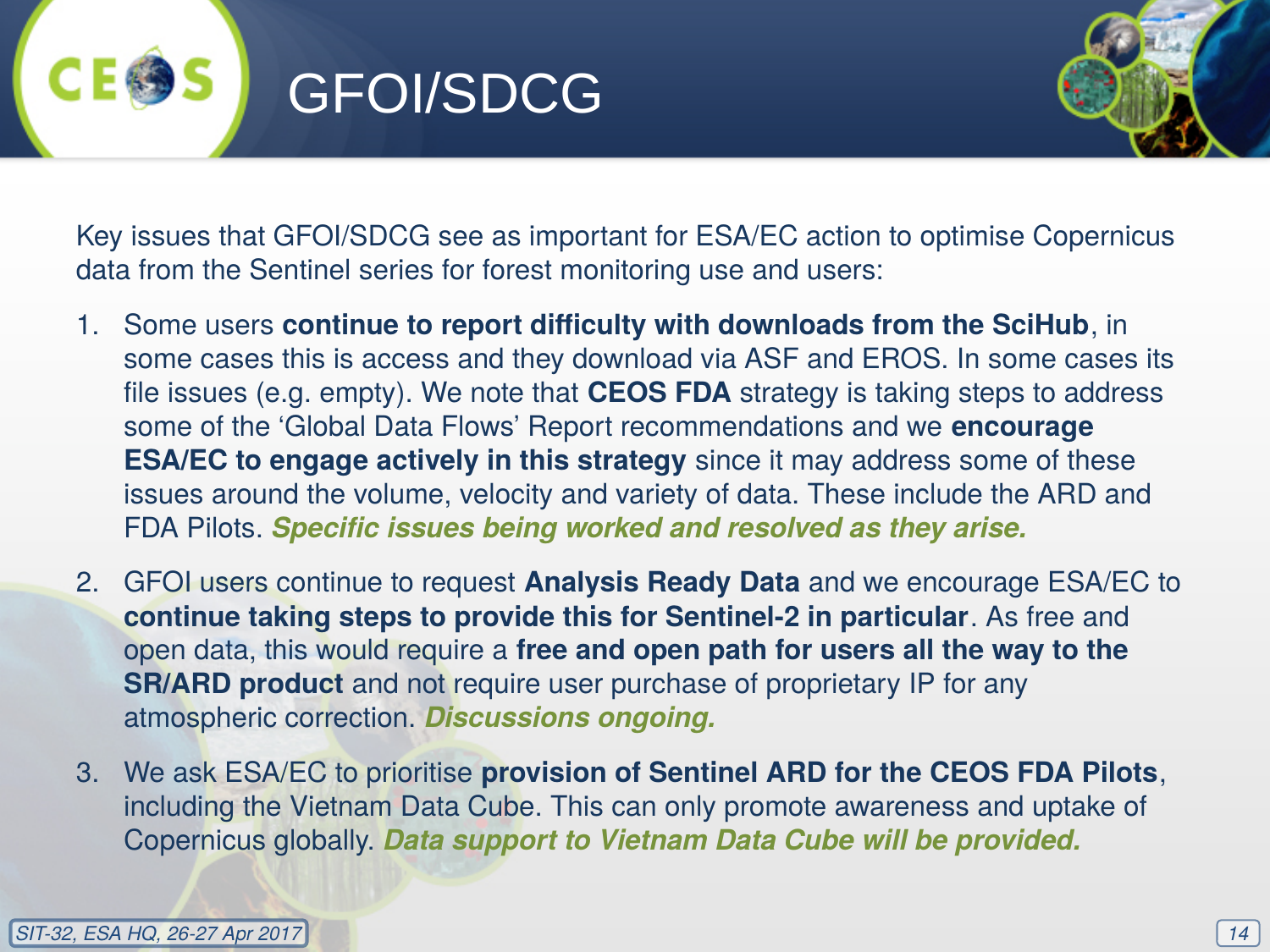

GFOI/SDCG
Key issues that GFOI/SDCG see as important for ESA/EC action to optimise Copernicus data from the Sentinel series for forest monitoring use and users:
Some users continue to report difficulty with downloads from the SciHub, in some cases this is access and they download via ASF and EROS. In some cases its file issues (e.g. empty). We note that CEOS FDA strategy is taking steps to address some of the ‘Global Data Flows’ Report recommendations and we encourage ESA/EC to engage actively in this strategy since it may address some of these issues around the volume, velocity and variety of data. These include the ARD and FDA Pilots. Specific issues being worked and resolved as they arise.
GFOI users continue to request Analysis Ready Data and we encourage ESA/EC to continue taking steps to provide this for Sentinel-2 in particular. As free and open data, this would require a free and open path for users all the way to the SR/ARD product and not require user purchase of proprietary IP for any atmospheric correction. Discussions ongoing.
We ask ESA/EC to prioritise provision of Sentinel ARD for the CEOS FDA Pilots, including the Vietnam Data Cube. This can only promote awareness and uptake of Copernicus globally. Data support to Vietnam Data Cube will be provided.
14